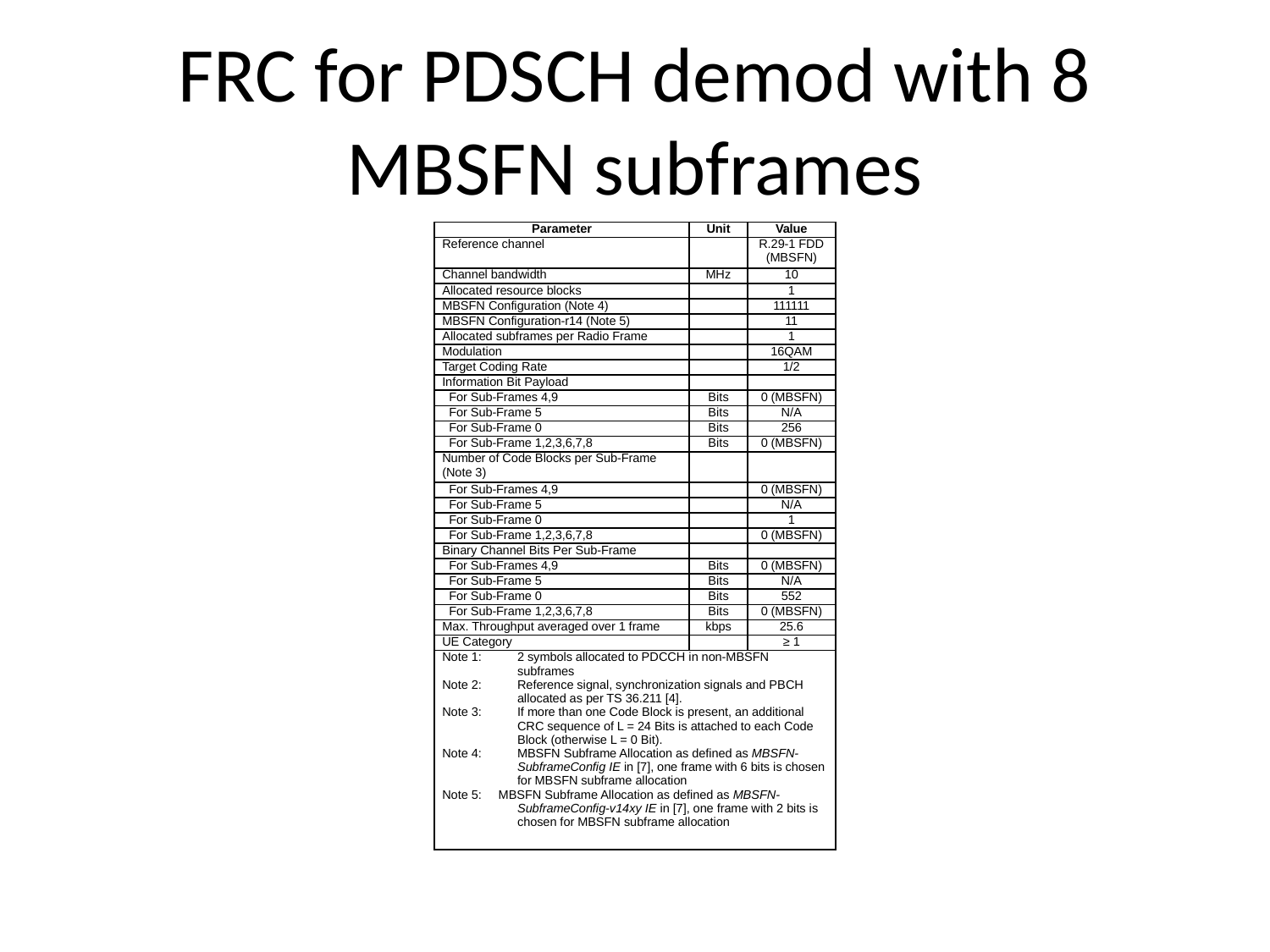

# FRC for PDSCH demod with 8 MBSFN subframes
| Parameter | Unit | Value |
| --- | --- | --- |
| Reference channel |  | R.29-1 FDD (MBSFN) |
| Channel bandwidth | MHz | 10 |
| Allocated resource blocks |  | 1 |
| MBSFN Configuration (Note 4) |  | 111111 |
| MBSFN Configuration-r14 (Note 5) |  | 11 |
| Allocated subframes per Radio Frame |  | 1 |
| Modulation |  | 16QAM |
| Target Coding Rate |  | 1/2 |
| Information Bit Payload |  |  |
| For Sub-Frames 4,9 | Bits | 0 (MBSFN) |
| For Sub-Frame 5 | Bits | N/A |
| For Sub-Frame 0 | Bits | 256 |
| For Sub-Frame 1,2,3,6,7,8 | Bits | 0 (MBSFN) |
| Number of Code Blocks per Sub-Frame (Note 3) |  |  |
| For Sub-Frames 4,9 |  | 0 (MBSFN) |
| For Sub-Frame 5 |  | N/A |
| For Sub-Frame 0 |  | 1 |
| For Sub-Frame 1,2,3,6,7,8 |  | 0 (MBSFN) |
| Binary Channel Bits Per Sub-Frame |  |  |
| For Sub-Frames 4,9 | Bits | 0 (MBSFN) |
| For Sub-Frame 5 | Bits | N/A |
| For Sub-Frame 0 | Bits | 552 |
| For Sub-Frame 1,2,3,6,7,8 | Bits | 0 (MBSFN) |
| Max. Throughput averaged over 1 frame | kbps | 25.6 |
| UE Category |  | ≥ 1 |
| Note 1: 2 symbols allocated to PDCCH in non-MBSFN subframes Note 2: Reference signal, synchronization signals and PBCH allocated as per TS 36.211 [4]. Note 3: If more than one Code Block is present, an additional CRC sequence of L = 24 Bits is attached to each Code Block (otherwise L = 0 Bit). Note 4: MBSFN Subframe Allocation as defined as MBSFN-SubframeConfig IE in [7], one frame with 6 bits is chosen for MBSFN subframe allocation Note 5: MBSFN Subframe Allocation as defined as MBSFN-SubframeConfig-v14xy IE in [7], one frame with 2 bits is chosen for MBSFN subframe allocation |  |  |